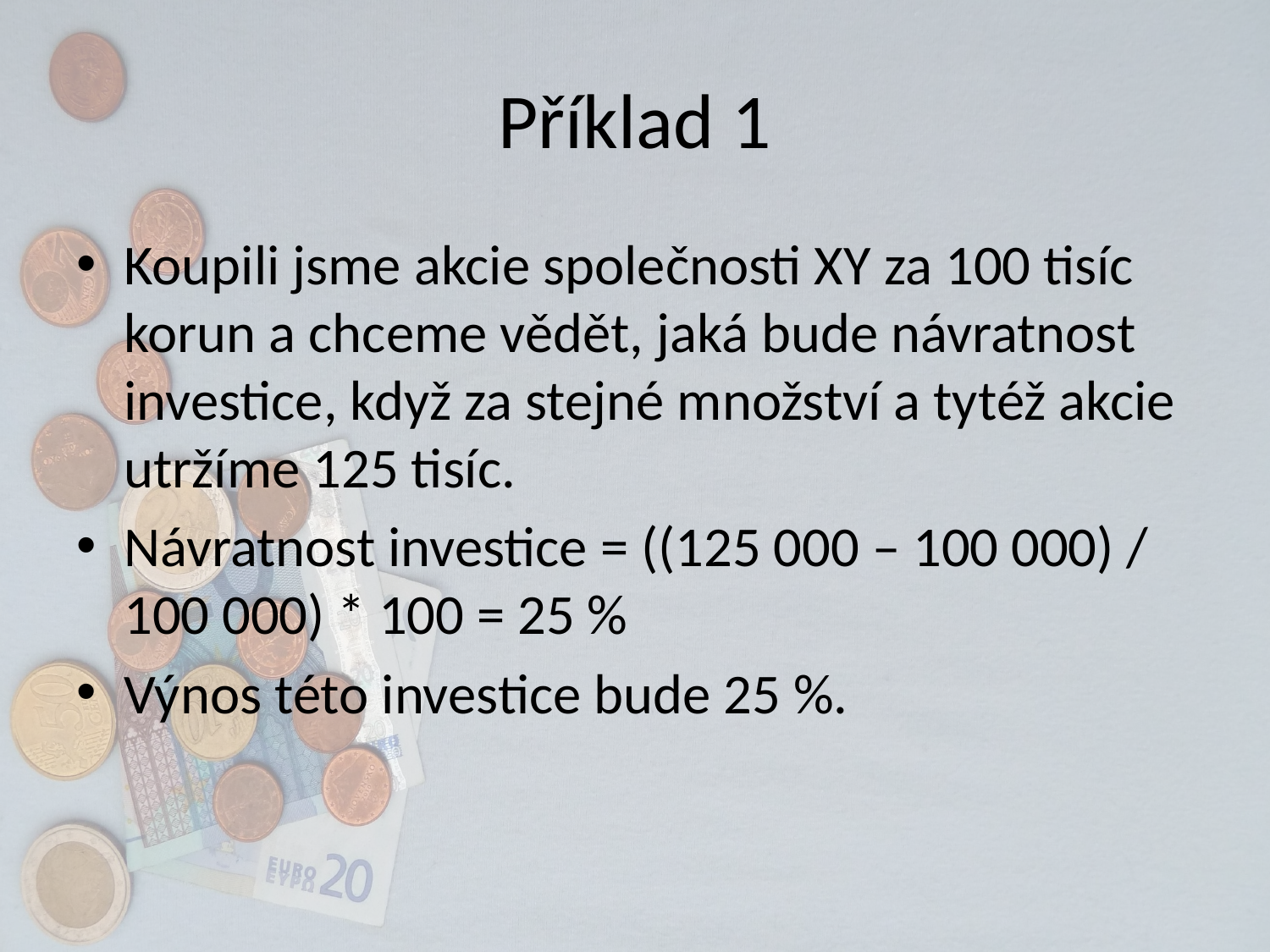

# Příklad 1
Koupili jsme akcie společnosti XY za 100 tisíc korun a chceme vědět, jaká bude návratnost investice, když za stejné množství a tytéž akcie utržíme 125 tisíc.
Návratnost investice = ((125 000 – 100 000) / 100 000) * 100 = 25 %
Výnos této investice bude 25 %.